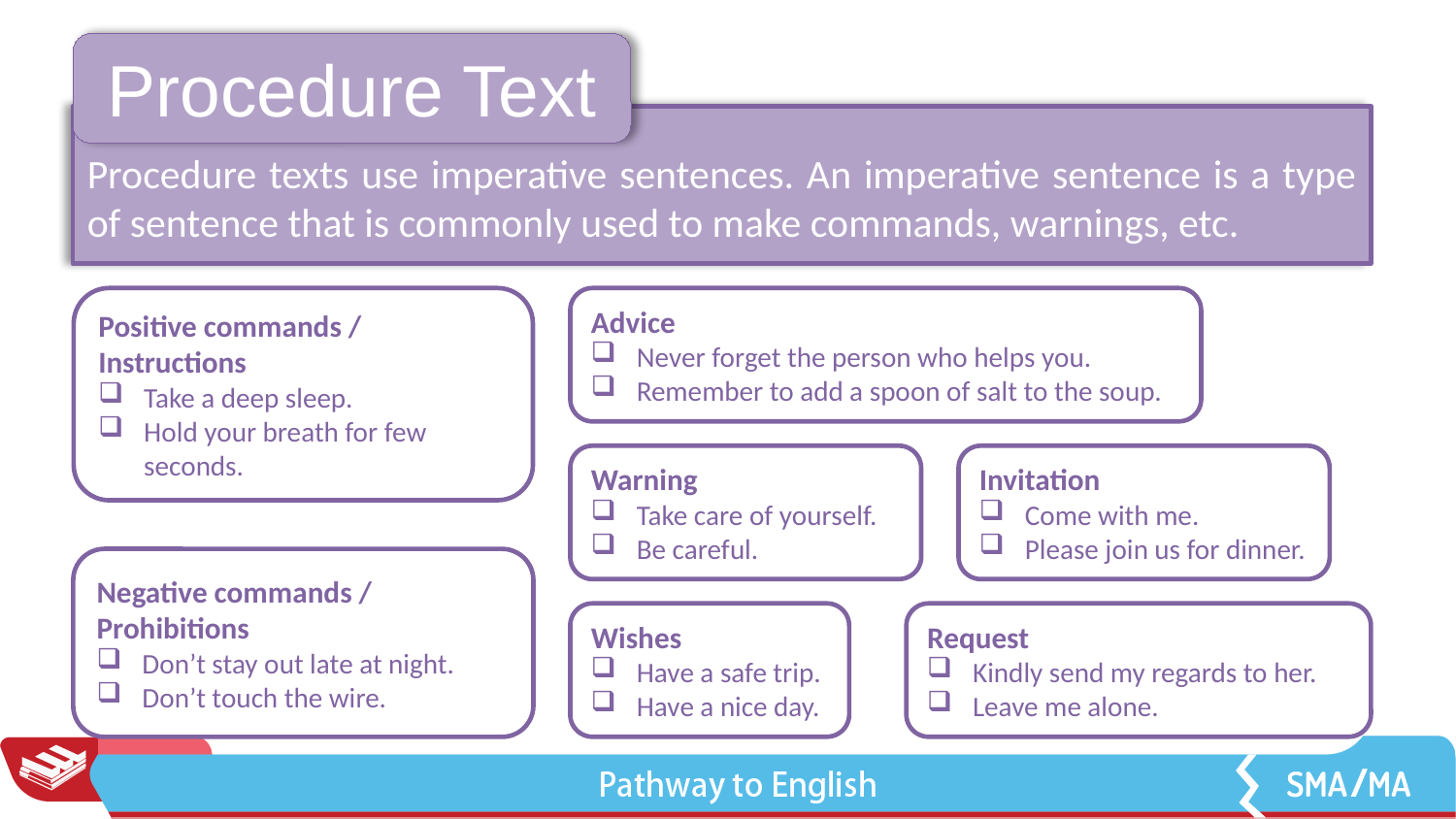

Procedure Text

Procedure texts use imperative sentences. An imperative sentence is a type of sentence that is commonly used to make commands, warnings, etc.
Advice
Never forget the person who helps you.
Remember to add a spoon of salt to the soup.
Positive commands / Instructions
Take a deep sleep.
Hold your breath for few seconds.
Warning
Take care of yourself.
Be careful.
Invitation
Come with me.
Please join us for dinner.
Negative commands / Prohibitions
Don’t stay out late at night.
Don’t touch the wire.
Request
Kindly send my regards to her.
Leave me alone.
Wishes
Have a safe trip.
Have a nice day.